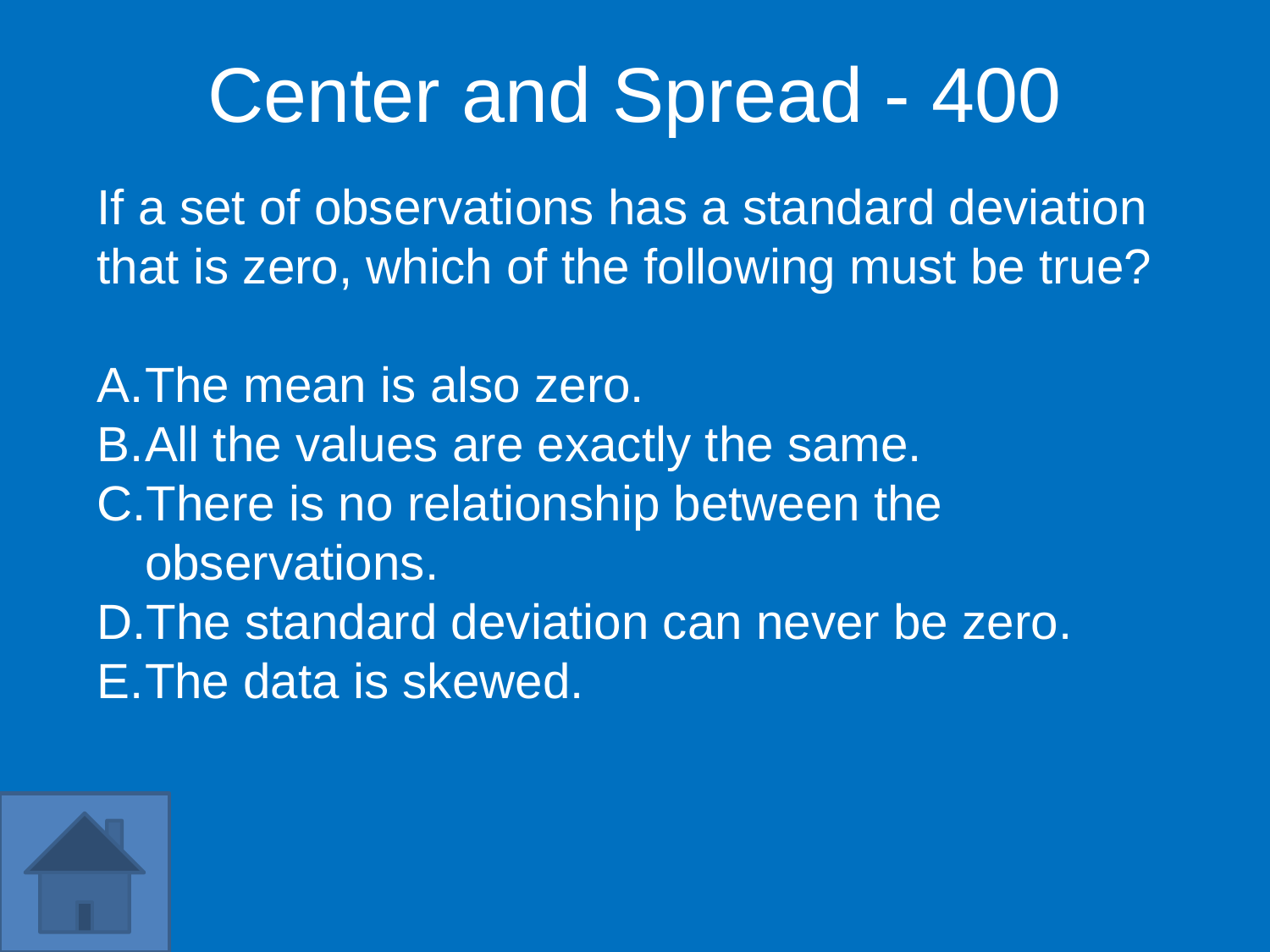

Center and Spread - 400
If a set of observations has a standard deviation that is zero, which of the following must be true?

The mean is also zero.
All the values are exactly the same.
There is no relationship between the observations.
The standard deviation can never be zero.
The data is skewed.